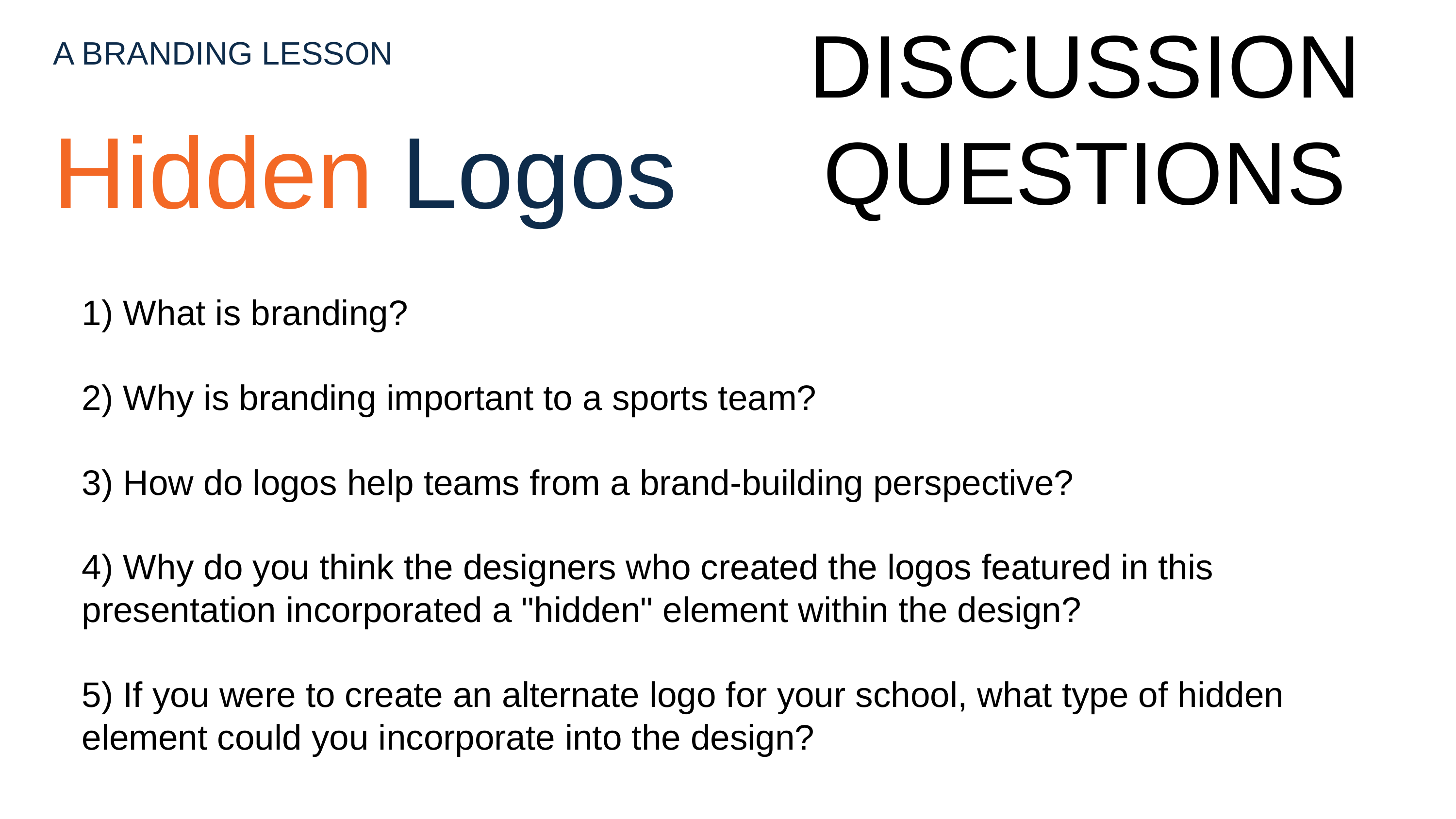

DISCUSSION QUESTIONS
A BRANDING LESSON
Hidden Logos
1) What is branding?

2) Why is branding important to a sports team?

3) How do logos help teams from a brand-building perspective?

4) Why do you think the designers who created the logos featured in this presentation incorporated a "hidden" element within the design?

5) If you were to create an alternate logo for your school, what type of hidden element could you incorporate into the design?